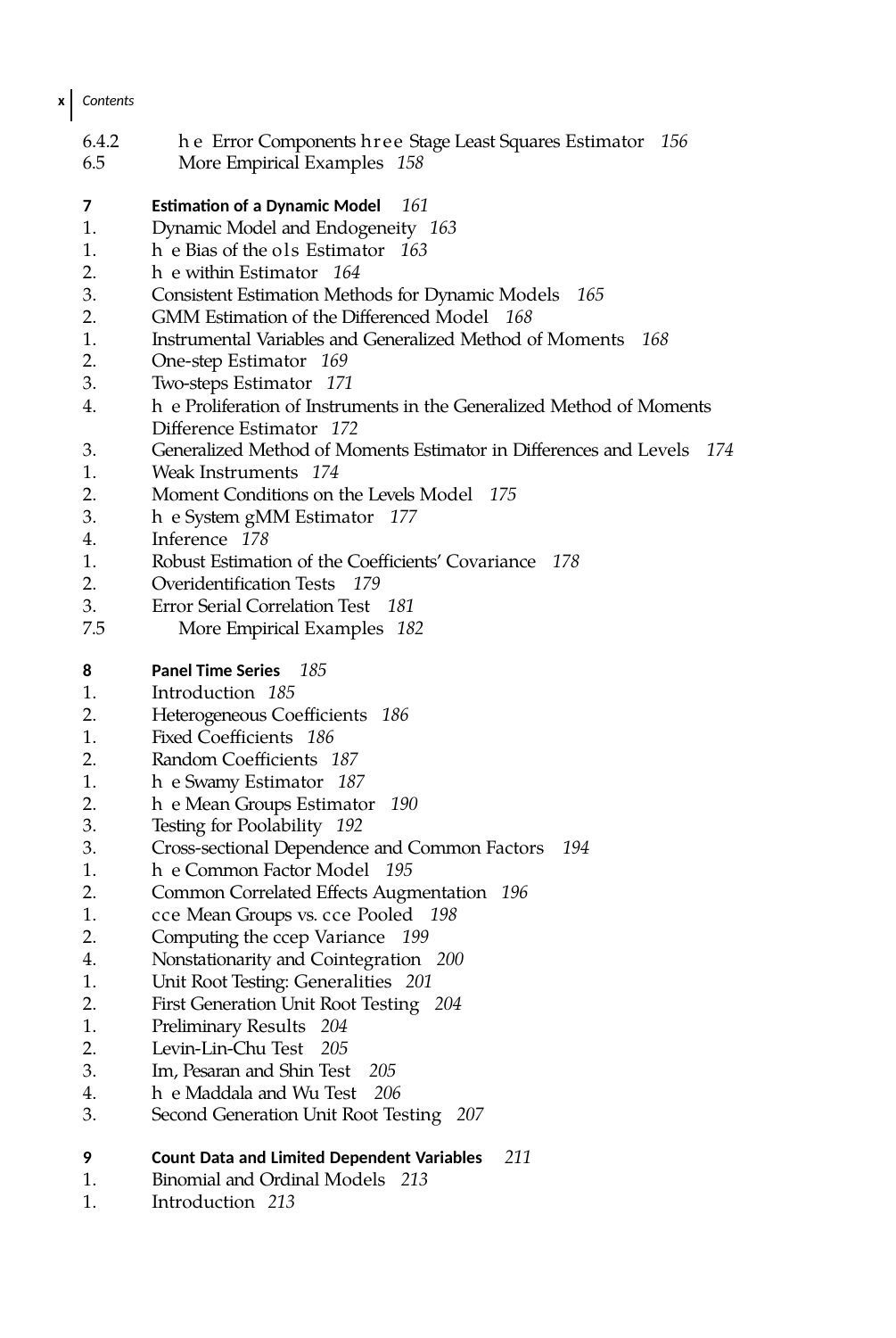

x  Contents

6.4.2	he Error Components hree Stage Least Squares Estimator  156
6.5	More Empirical Examples 158

Estimation of a Dynamic Model  161
Dynamic Model and Endogeneity 163
he Bias of the ols Estimator  163
he within Estimator  164
Consistent Estimation Methods for Dynamic Models  165
GMM Estimation of the Differenced Model  168
Instrumental Variables and Generalized Method of Moments  168
One-step Estimator 169
Two-steps Estimator 171
he Proliferation of Instruments in the Generalized Method of Moments Difference Estimator 172
Generalized Method of Moments Estimator in Differences and Levels  174
Weak Instruments 174
Moment Conditions on the Levels Model  175
he System gmm Estimator  177
Inference 178
Robust Estimation of the Coeﬃcients’ Covariance  178
Overidentiﬁcation Tests  179
Error Serial Correlation Test  181
7.5	More Empirical Examples 182

Panel Time Series  185
Introduction 185
Heterogeneous Coeﬃcients  186
Fixed Coeﬃcients 186
Random Coeﬃcients 187
he Swamy Estimator 187
he Mean Groups Estimator  190
Testing for Poolability 192
Cross-sectional Dependence and Common Factors  194
he Common Factor Model  195
Common Correlated Effects Augmentation  196
cce Mean Groups vs. cce Pooled  198
Computing the ccep Variance  199
Nonstationarity and Cointegration  200
Unit Root Testing: Generalities 201
First Generation Unit Root Testing  204
Preliminary Results  204
Levin-Lin-Chu Test  205
Im, Pesaran and Shin Test  205
he Maddala and Wu Test  206
Second Generation Unit Root Testing  207

Count Data and Limited Dependent Variables  211
Binomial and Ordinal Models  213
Introduction 213